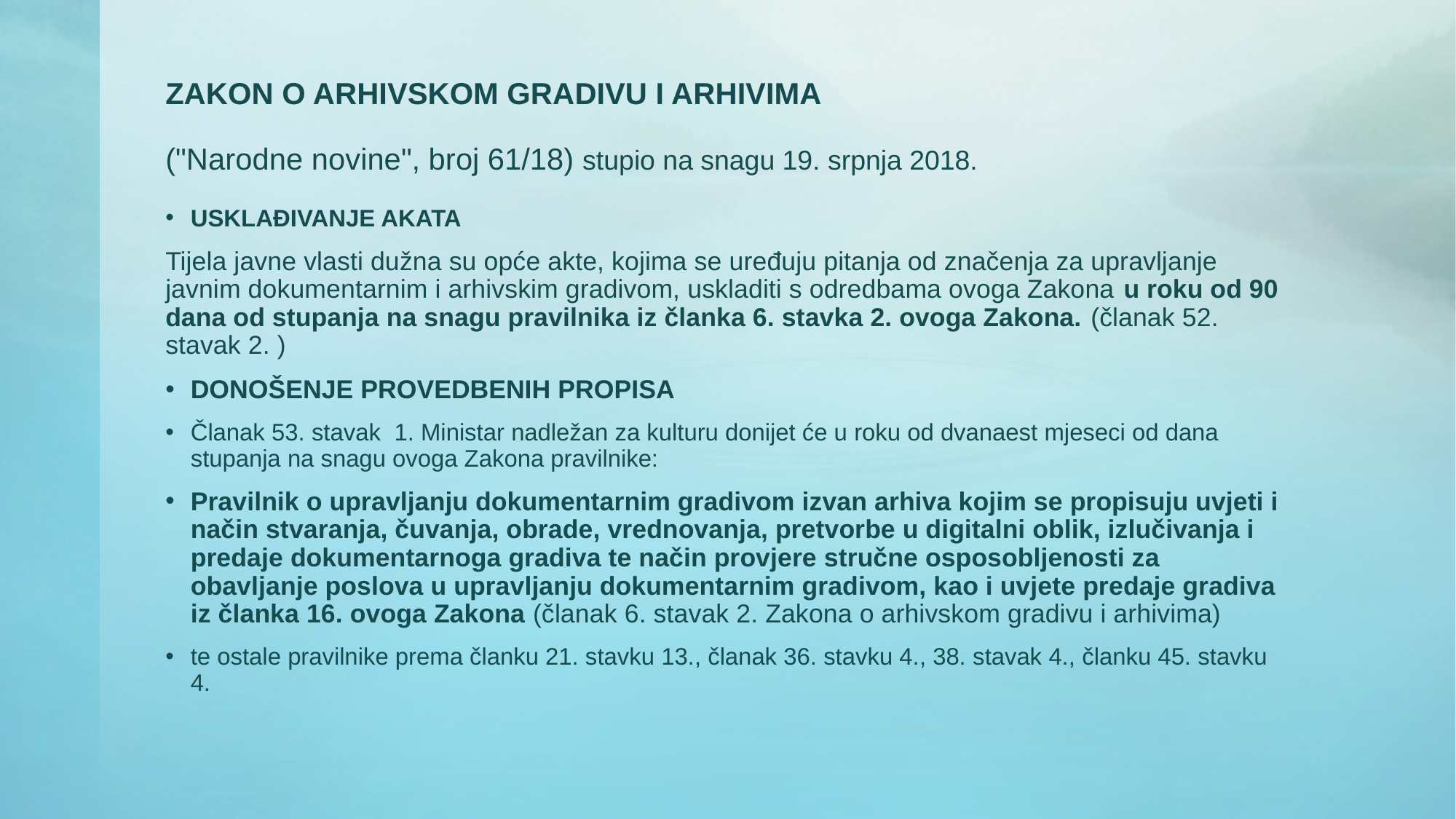

# ZAKON O ARHIVSKOM GRADIVU I ARHIVIMA ("Narodne novine", broj 61/18) stupio na snagu 19. srpnja 2018.
USKLAĐIVANJE AKATA
Tijela javne vlasti dužna su opće akte, kojima se uređuju pitanja od značenja za upravljanje javnim dokumentarnim i arhivskim gradivom, uskladiti s odredbama ovoga Zakona u roku od 90 dana od stupanja na snagu pravilnika iz članka 6. stavka 2. ovoga Zakona. (članak 52. stavak 2. )
DONOŠENJE PROVEDBENIH PROPISA
Članak 53. stavak  1. Ministar nadležan za kulturu donijet će u roku od dvanaest mjeseci od dana stupanja na snagu ovoga Zakona pravilnike:
Pravilnik o upravljanju dokumentarnim gradivom izvan arhiva kojim se propisuju uvjeti i način stvaranja, čuvanja, obrade, vrednovanja, pretvorbe u digitalni oblik, izlučivanja i predaje dokumentarnoga gradiva te način provjere stručne osposobljenosti za obavljanje poslova u upravljanju dokumentarnim gradivom, kao i uvjete predaje gradiva iz članka 16. ovoga Zakona (članak 6. stavak 2. Zakona o arhivskom gradivu i arhivima)
te ostale pravilnike prema članku 21. stavku 13., članak 36. stavku 4., 38. stavak 4., članku 45. stavku 4.